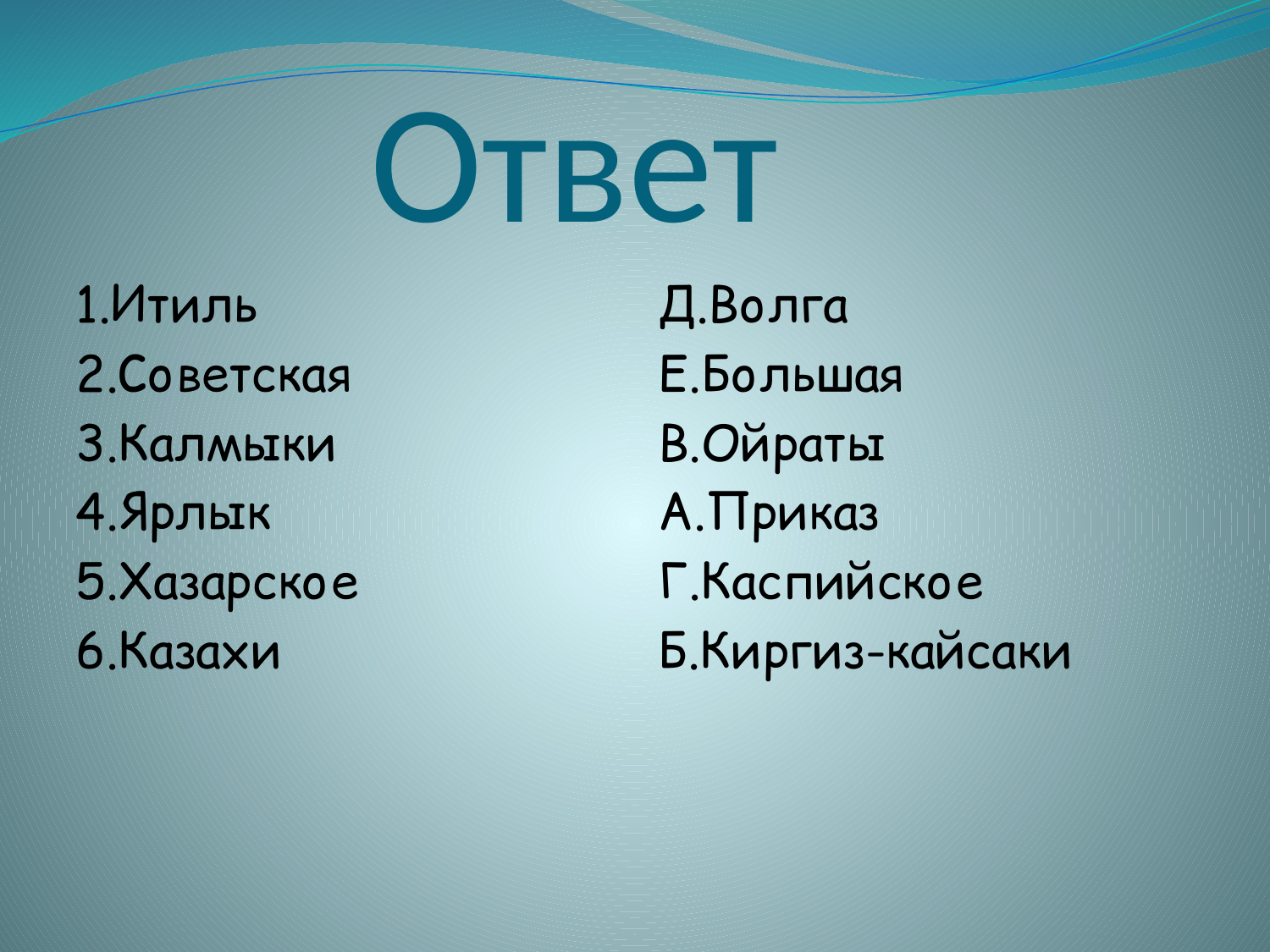

# Ответ
1.Итиль
2.Советская
3.Калмыки
4.Ярлык
5.Хазарское
6.Казахи

Д.Волга
Е.Большая
В.Ойраты
А.Приказ
Г.Каспийское
Б.Киргиз-кайсаки